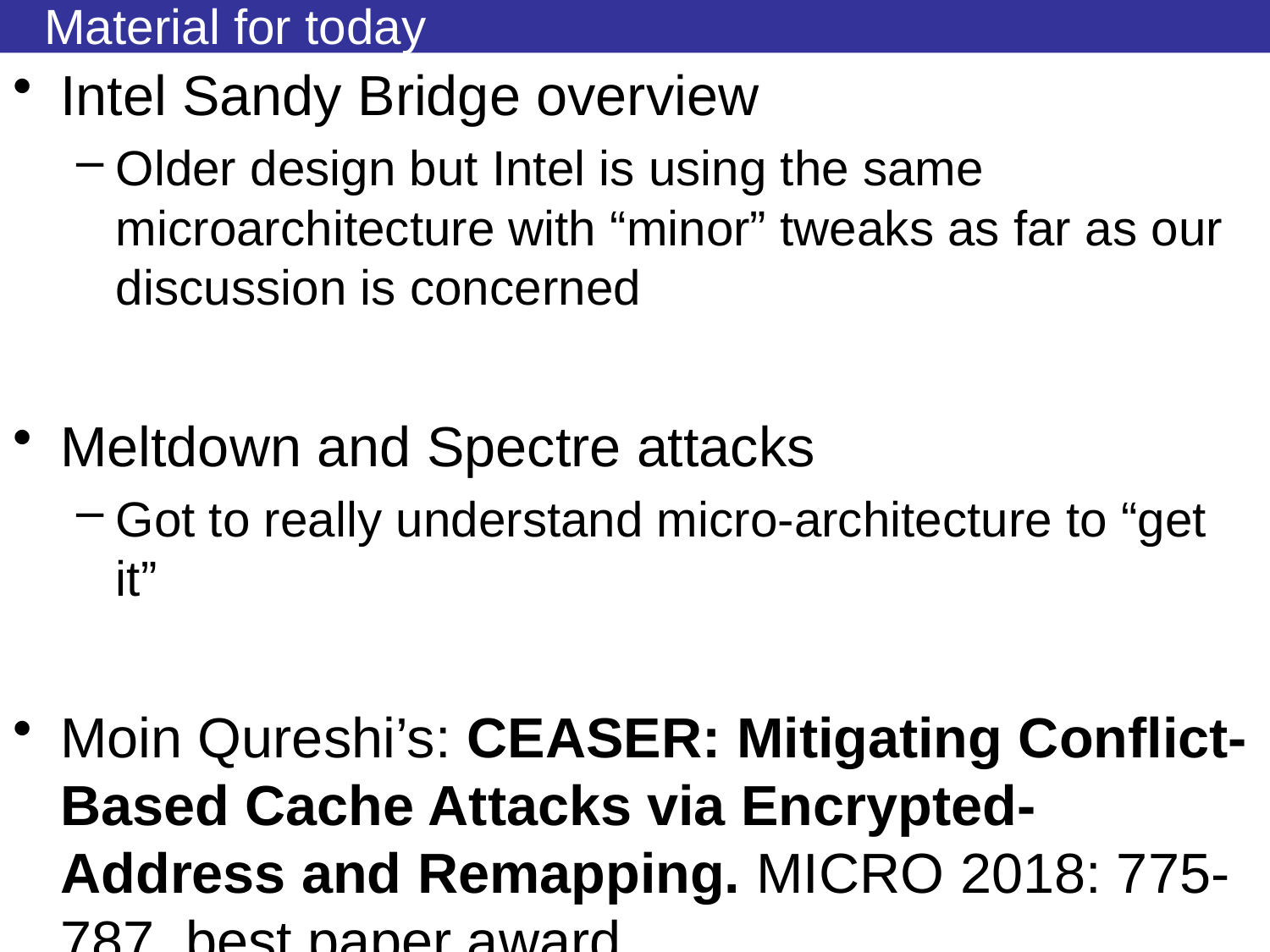

# Material for today
Intel Sandy Bridge overview
Older design but Intel is using the same microarchitecture with “minor” tweaks as far as our discussion is concerned

Meltdown and Spectre attacks
Got to really understand micro-architecture to “get it”

Moin Qureshi’s: CEASER: Mitigating Conflict-Based Cache Attacks via Encrypted-Address and Remapping. MICRO 2018: 775-787, best paper award